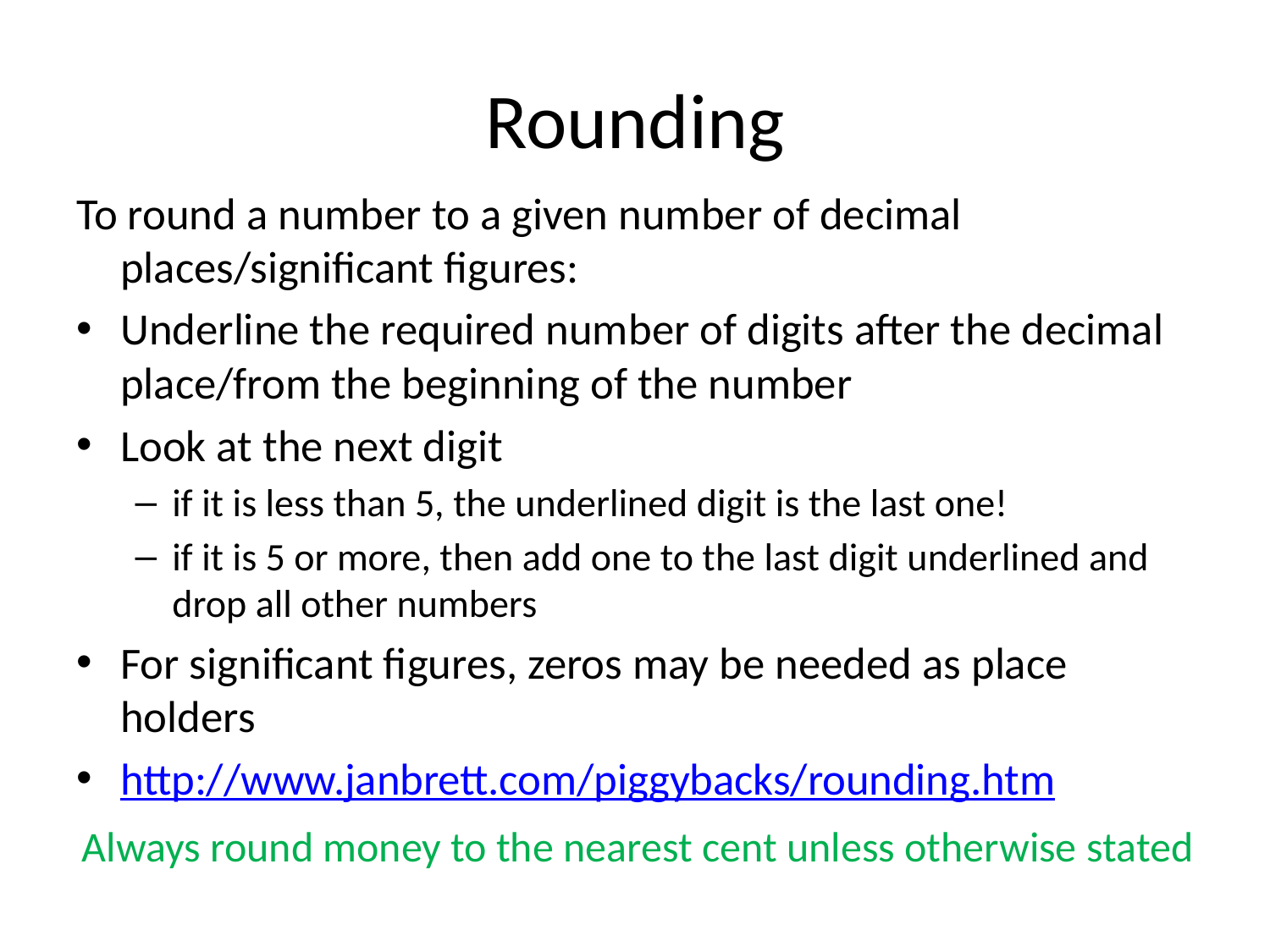

# Rounding
To round a number to a given number of decimal places/significant figures:
Underline the required number of digits after the decimal place/from the beginning of the number
Look at the next digit
if it is less than 5, the underlined digit is the last one!
if it is 5 or more, then add one to the last digit underlined and drop all other numbers
For significant figures, zeros may be needed as place holders
http://www.janbrett.com/piggybacks/rounding.htm

Always round money to the nearest cent unless otherwise stated